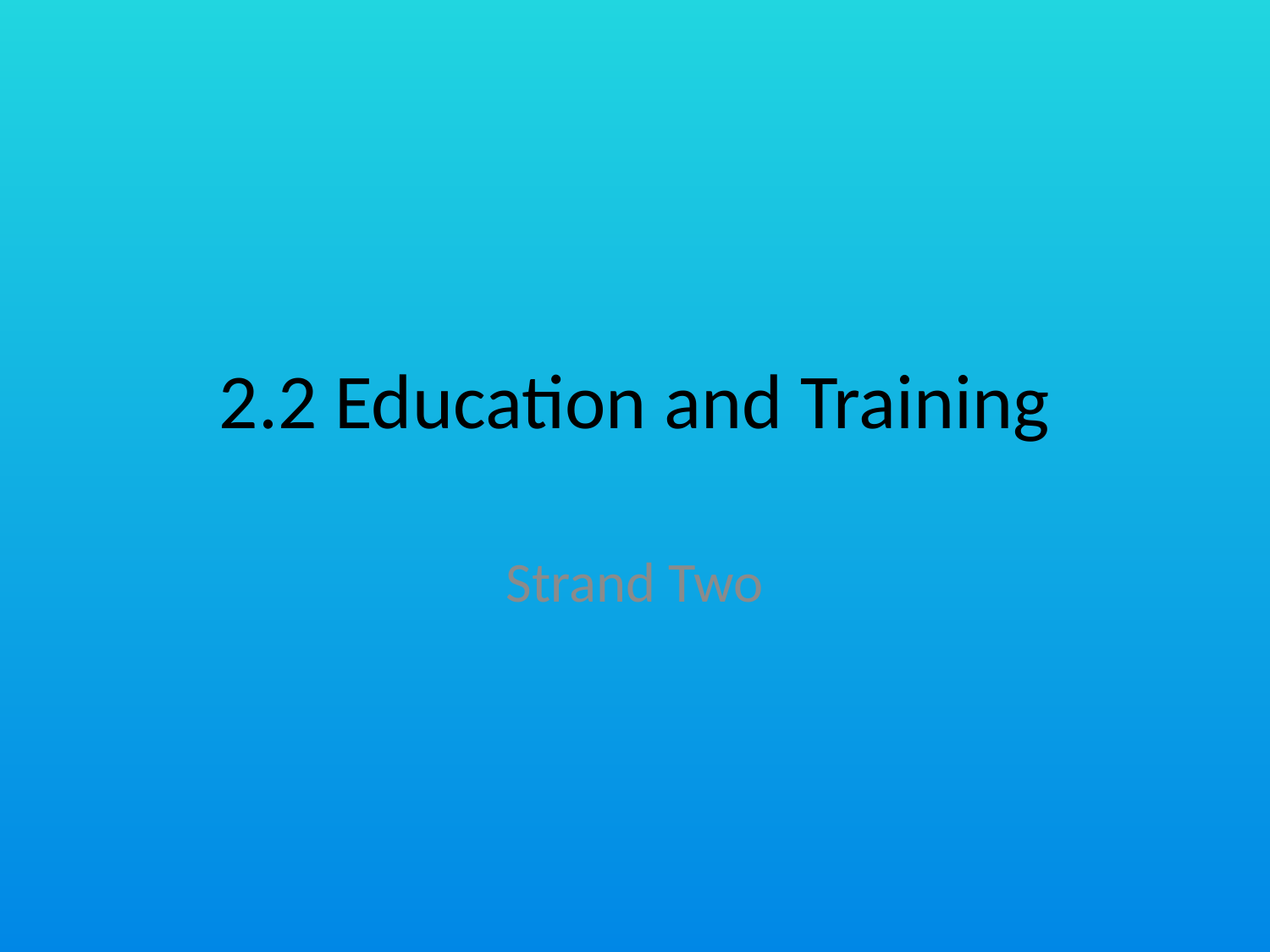

# 2.2 Education and Training
Strand Two